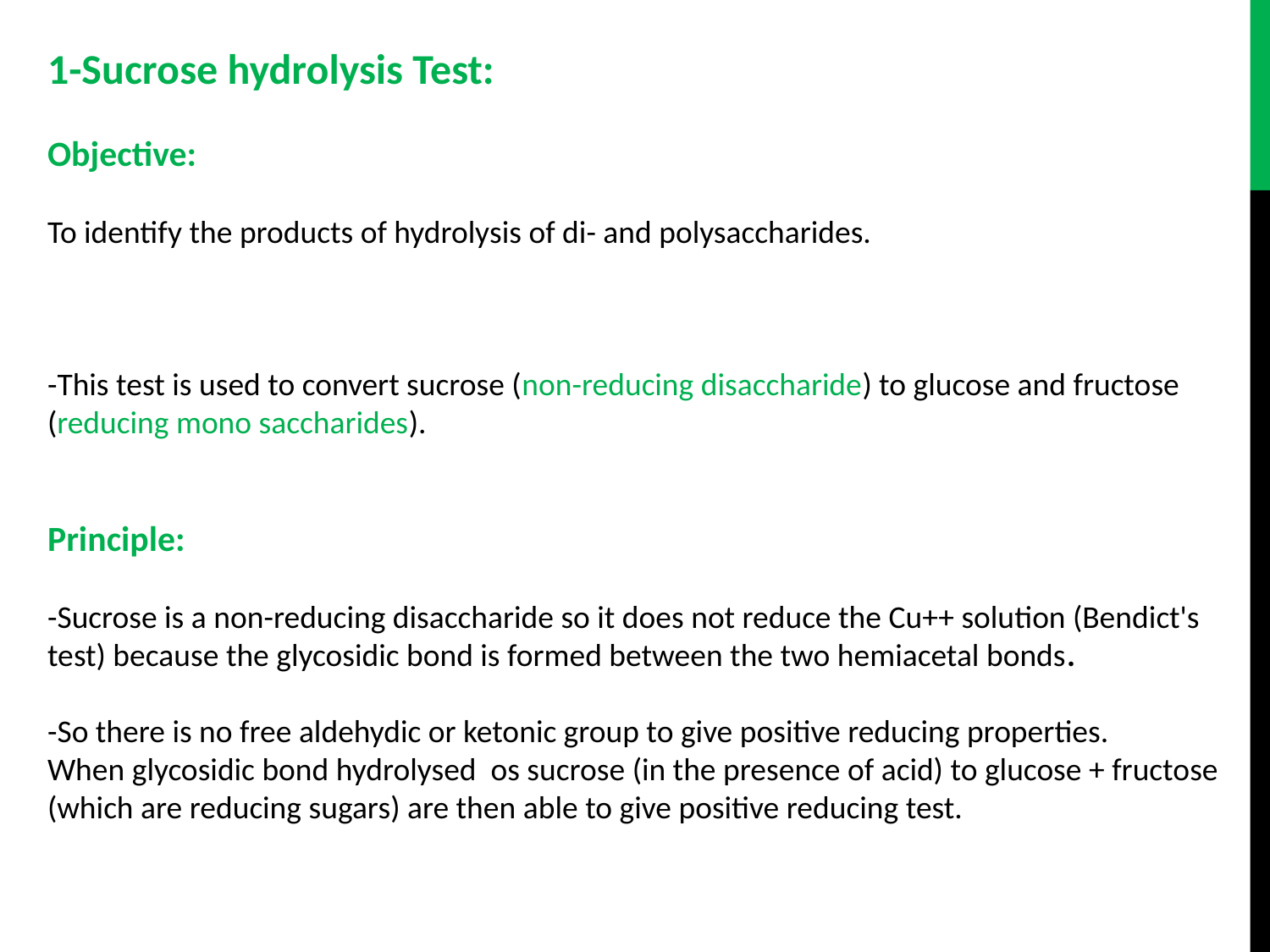

1-Sucrose hydrolysis Test:

Objective:

To identify the products of hydrolysis of di- and polysaccharides.

-This test is used to convert sucrose (non-reducing disaccharide) to glucose and fructose (reducing mono saccharides).

Principle:

-Sucrose is a non-reducing disaccharide so it does not reduce the Cu++ solution (Bendict's test) because the glycosidic bond is formed between the two hemiacetal bonds.

-So there is no free aldehydic or ketonic group to give positive reducing properties.
When glycosidic bond hydrolysed  os sucrose (in the presence of acid) to glucose + fructose  (which are reducing sugars) are then able to give positive reducing test.